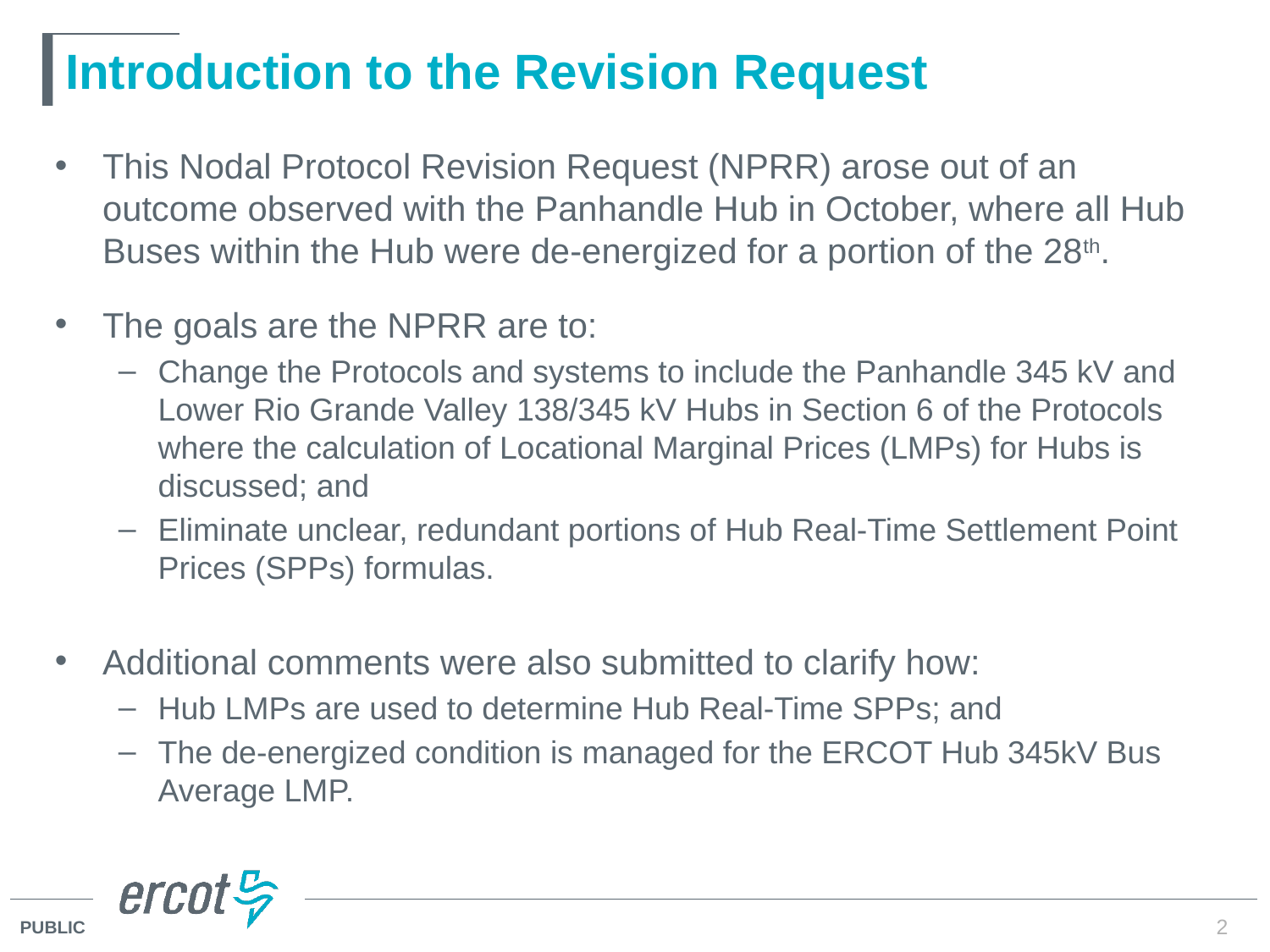

# Introduction to the Revision Request
This Nodal Protocol Revision Request (NPRR) arose out of an outcome observed with the Panhandle Hub in October, where all Hub Buses within the Hub were de-energized for a portion of the 28th.

The goals are the NPRR are to:
Change the Protocols and systems to include the Panhandle 345 kV and Lower Rio Grande Valley 138/345 kV Hubs in Section 6 of the Protocols where the calculation of Locational Marginal Prices (LMPs) for Hubs is discussed; and
Eliminate unclear, redundant portions of Hub Real-Time Settlement Point Prices (SPPs) formulas.

Additional comments were also submitted to clarify how:
Hub LMPs are used to determine Hub Real-Time SPPs; and
The de-energized condition is managed for the ERCOT Hub 345kV Bus Average LMP.

2